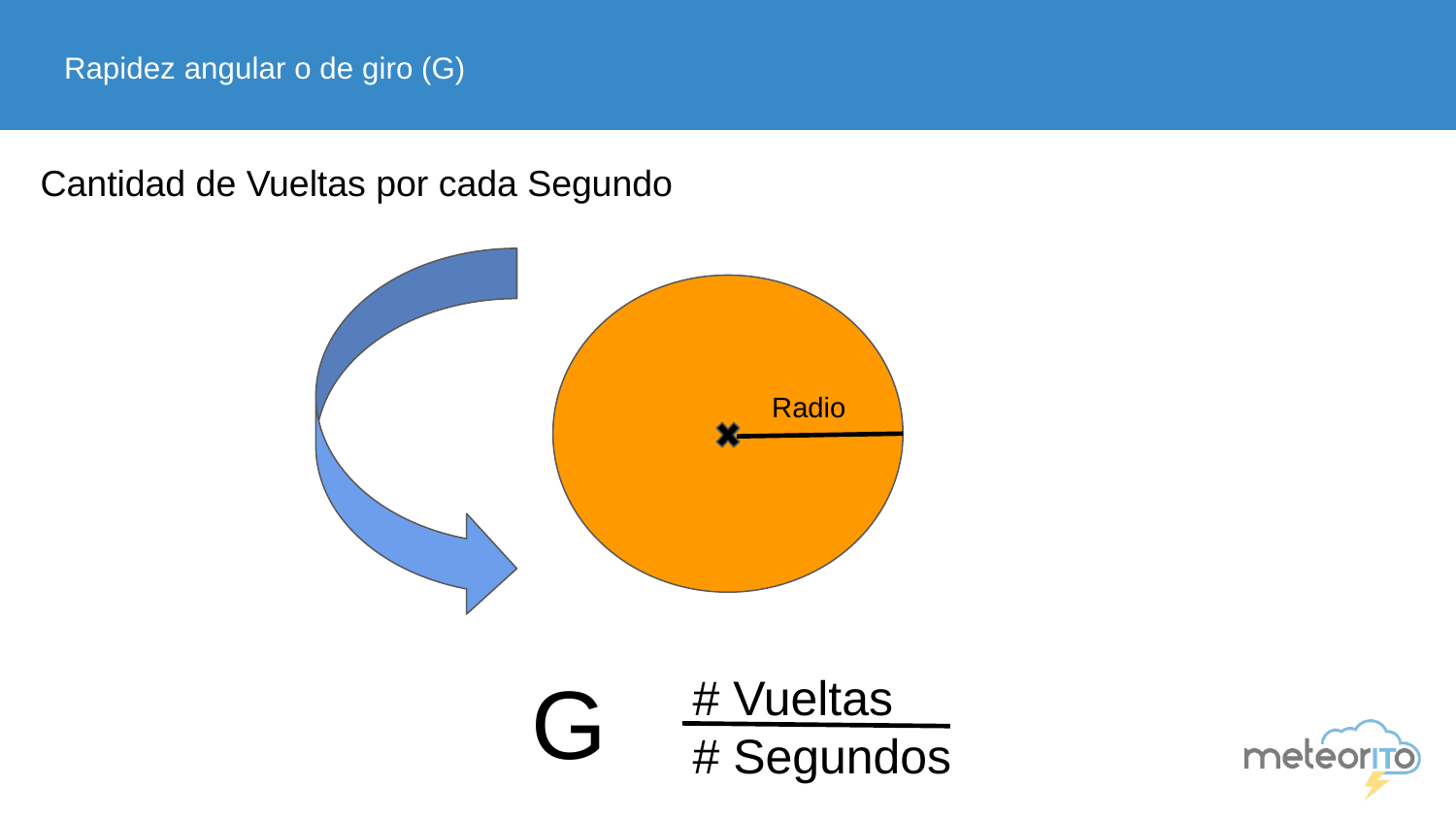

# Rapidez angular o de giro (G)
Cantidad de Vueltas por cada Segundo

Radio

G =
# Vueltas
# Segundos